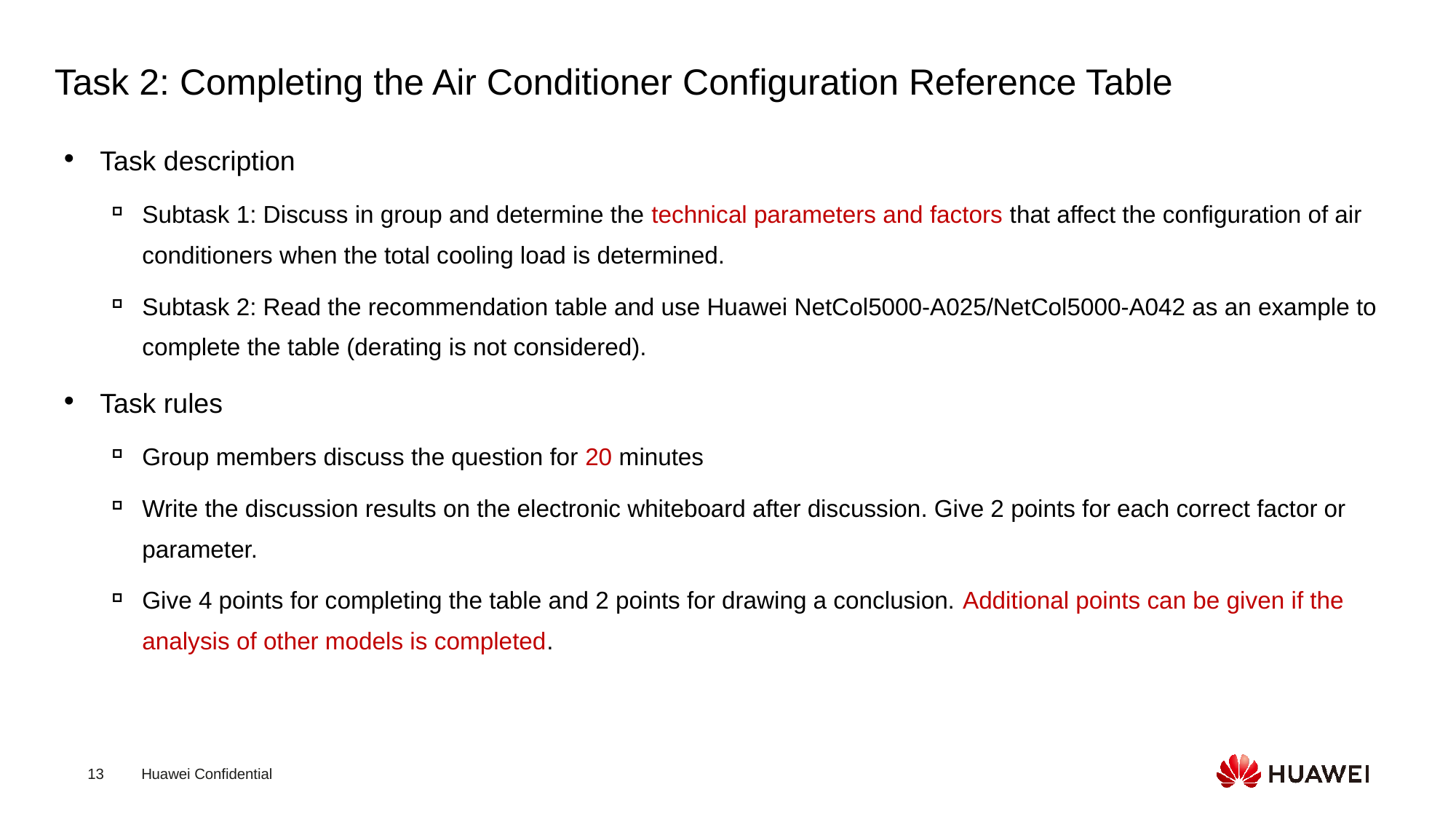

# Task 2: Completing the Air Conditioner Configuration Reference Table
Task description
Subtask 1: Discuss in group and determine the technical parameters and factors that affect the configuration of air conditioners when the total cooling load is determined.
Subtask 2: Read the recommendation table and use Huawei NetCol5000-A025/NetCol5000-A042 as an example to complete the table (derating is not considered).
Task rules
Group members discuss the question for 20 minutes
Write the discussion results on the electronic whiteboard after discussion. Give 2 points for each correct factor or parameter.
Give 4 points for completing the table and 2 points for drawing a conclusion. Additional points can be given if the analysis of other models is completed.